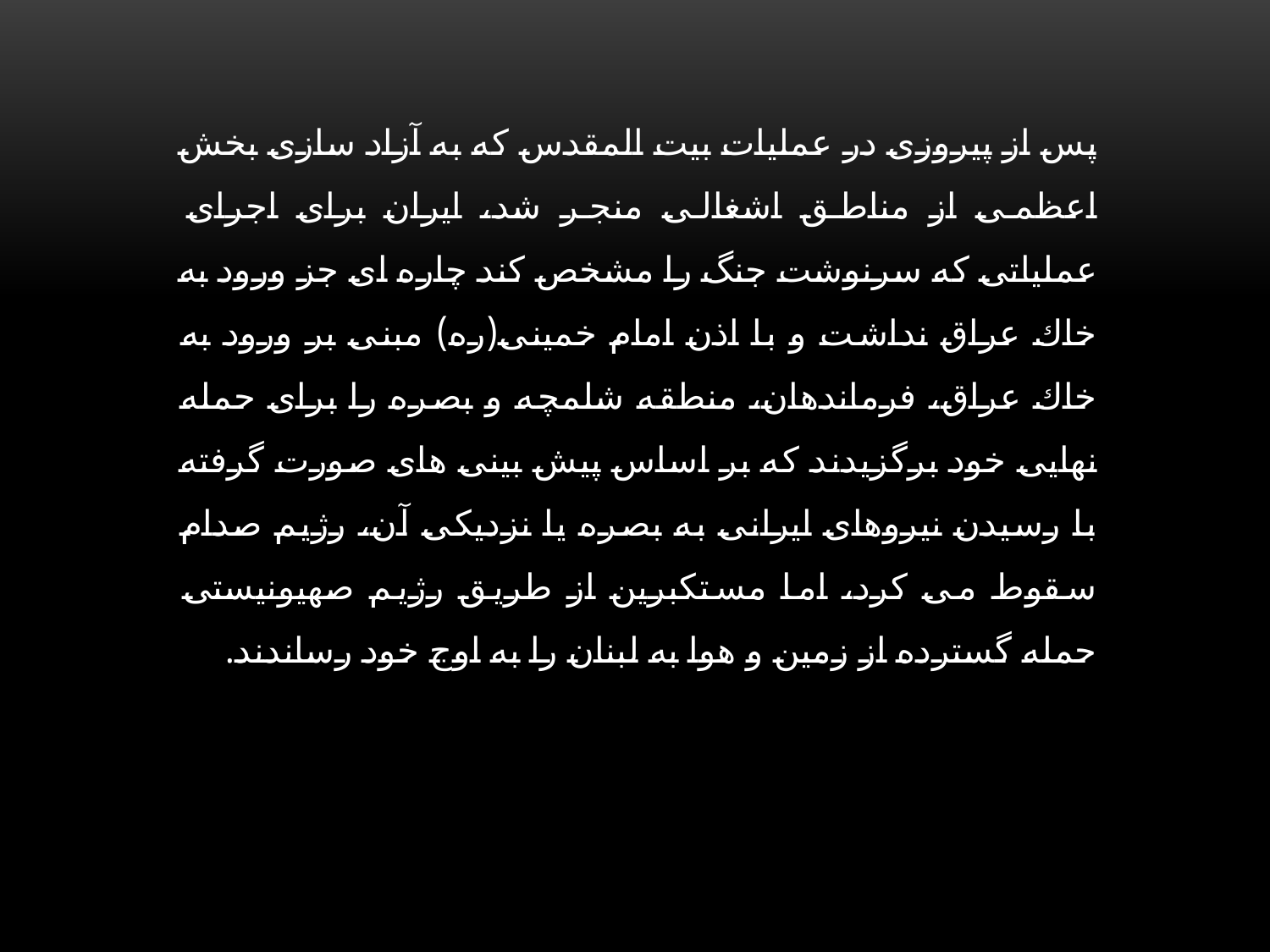

پس از پيروزى در عمليات بيت المقدس كه به آزاد سازى بخش اعظمى از مناطق اشغالى منجر شد، ايران براى اجراى عملياتى كه سرنوشت جنگ را مشخص كند چاره اى جز ورود به خاك عراق نداشت و با اذن امام خمينى(ره) مبنى بر ورود به خاك عراق، فرماندهان، منطقه شلمچه و بصره را براى حمله نهايى خود برگزيدند كه بر اساس پيش بينى هاى صورت گرفته با رسيدن نيروهاى ايرانى به بصره يا نزديكى آن، رژيم صدام سقوط می کرد، اما مستکبرین از طریق رژیم صهیونیستی حمله گسترده از زمين و هوا به لبنان را به اوج خود رساندند.